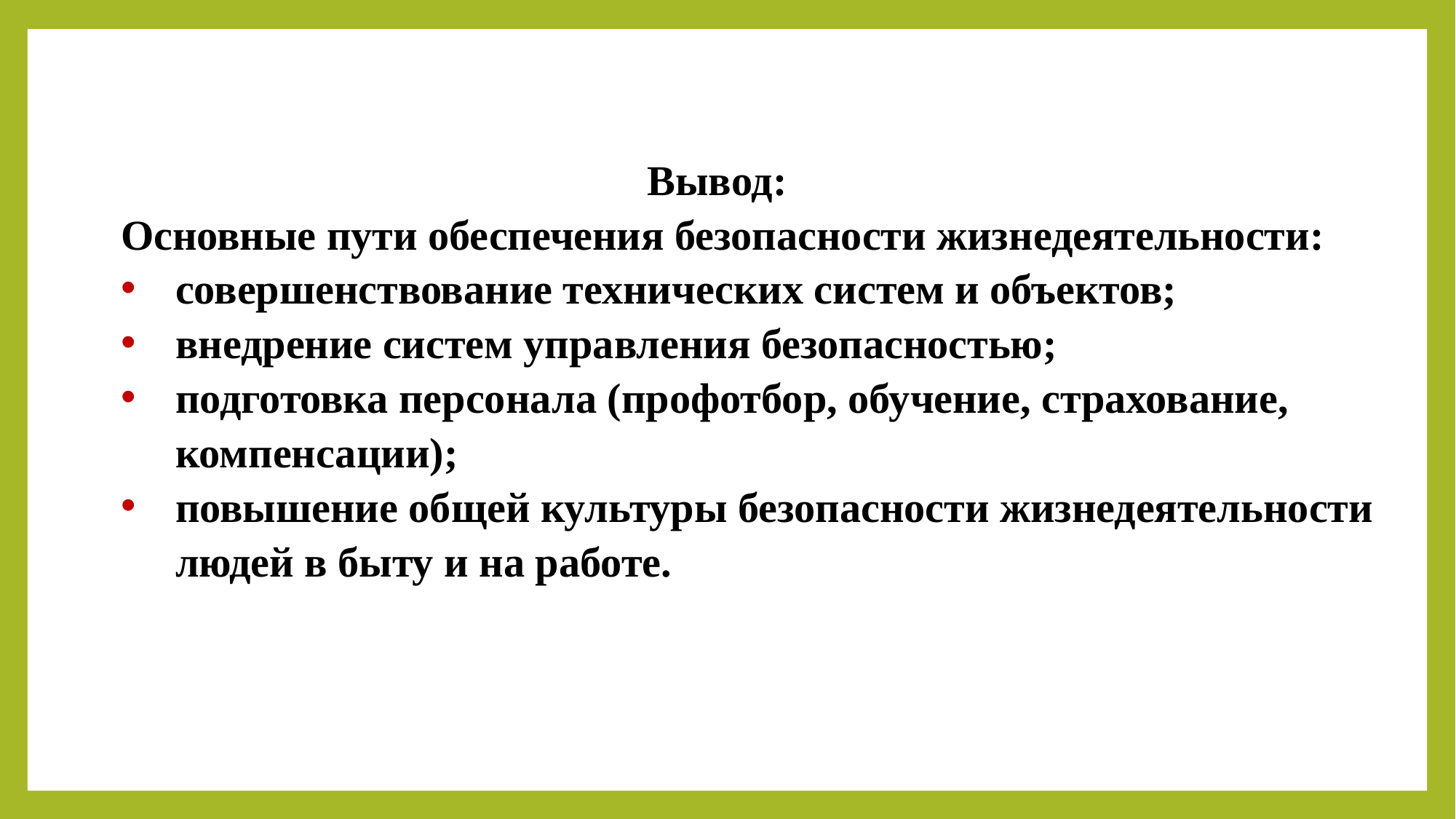

Вывод:
Основные пути обеспечения безопасности жизнедеятельности:
совершенствование технических систем и объектов;
внедрение систем управления безопасностью;
подготовка персонала (профотбор, обучение, страхование, компенсации);
повышение общей культуры безопасности жизнедеятельности людей в быту и на работе.